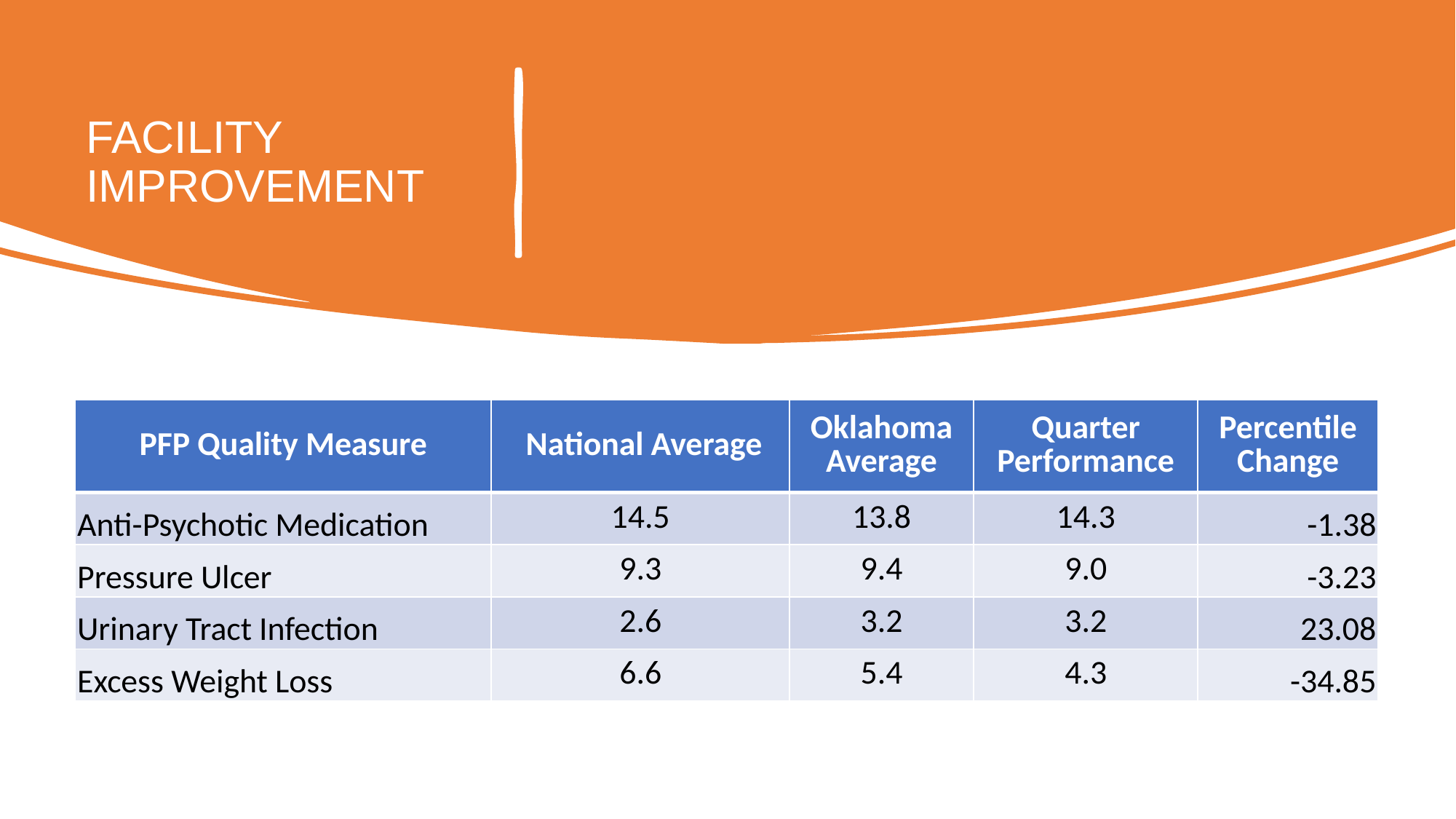

# Facility improvement

| PFP Quality Measure | National Average | Oklahoma Average | Quarter Performance | Percentile Change |
| --- | --- | --- | --- | --- |
| Anti-Psychotic Medication | 14.5 | 13.8 | 14.3 | -1.38 |
| Pressure Ulcer | 9.3 | 9.4 | 9.0 | -3.23 |
| Urinary Tract Infection | 2.6 | 3.2 | 3.2 | 23.08 |
| Excess Weight Loss | 6.6 | 5.4 | 4.3 | -34.85 |